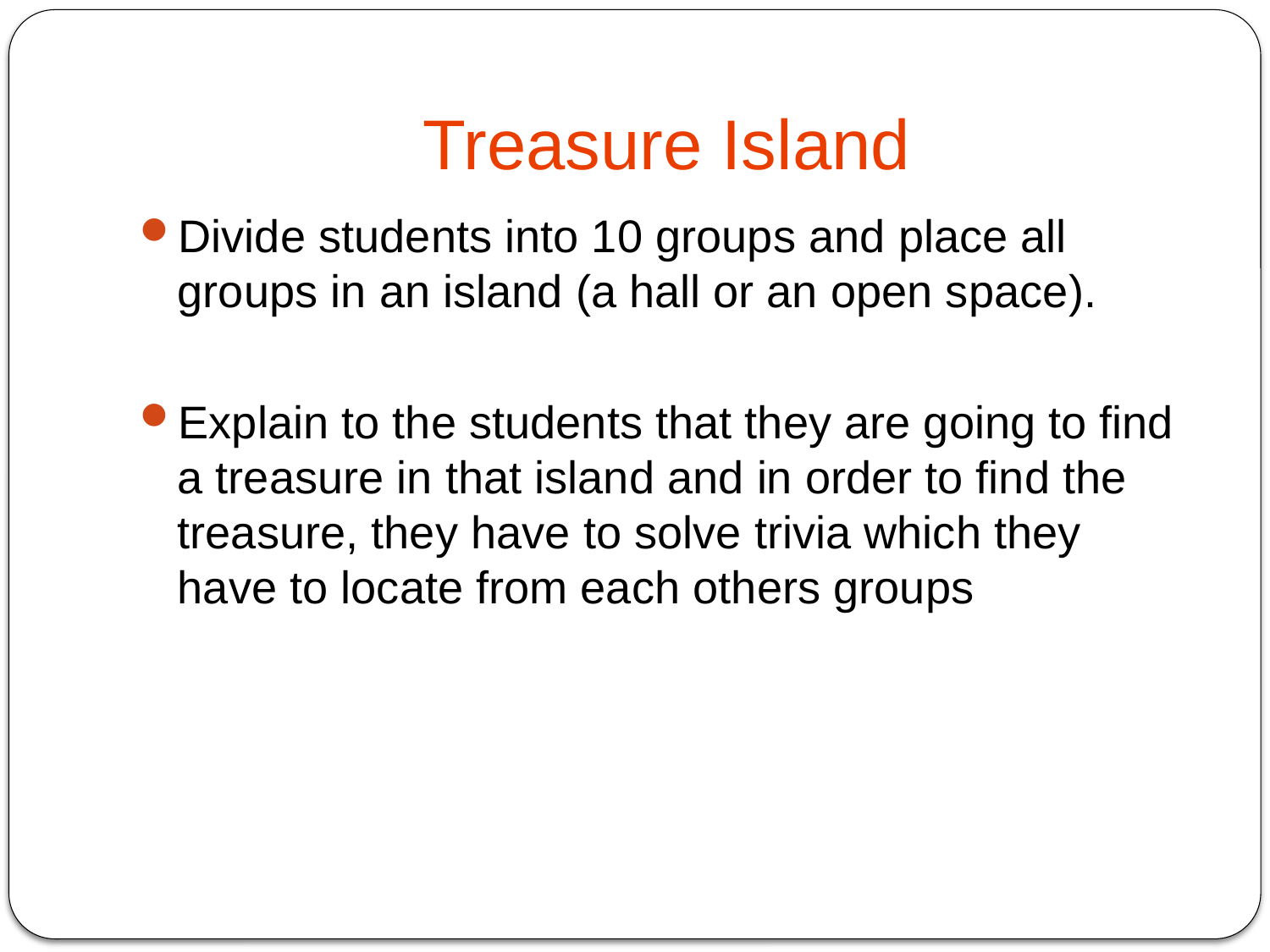

# Treasure Island
Divide students into 10 groups and place all groups in an island (a hall or an open space).

Explain to the students that they are going to find a treasure in that island and in order to find the treasure, they have to solve trivia which they have to locate from each others groups